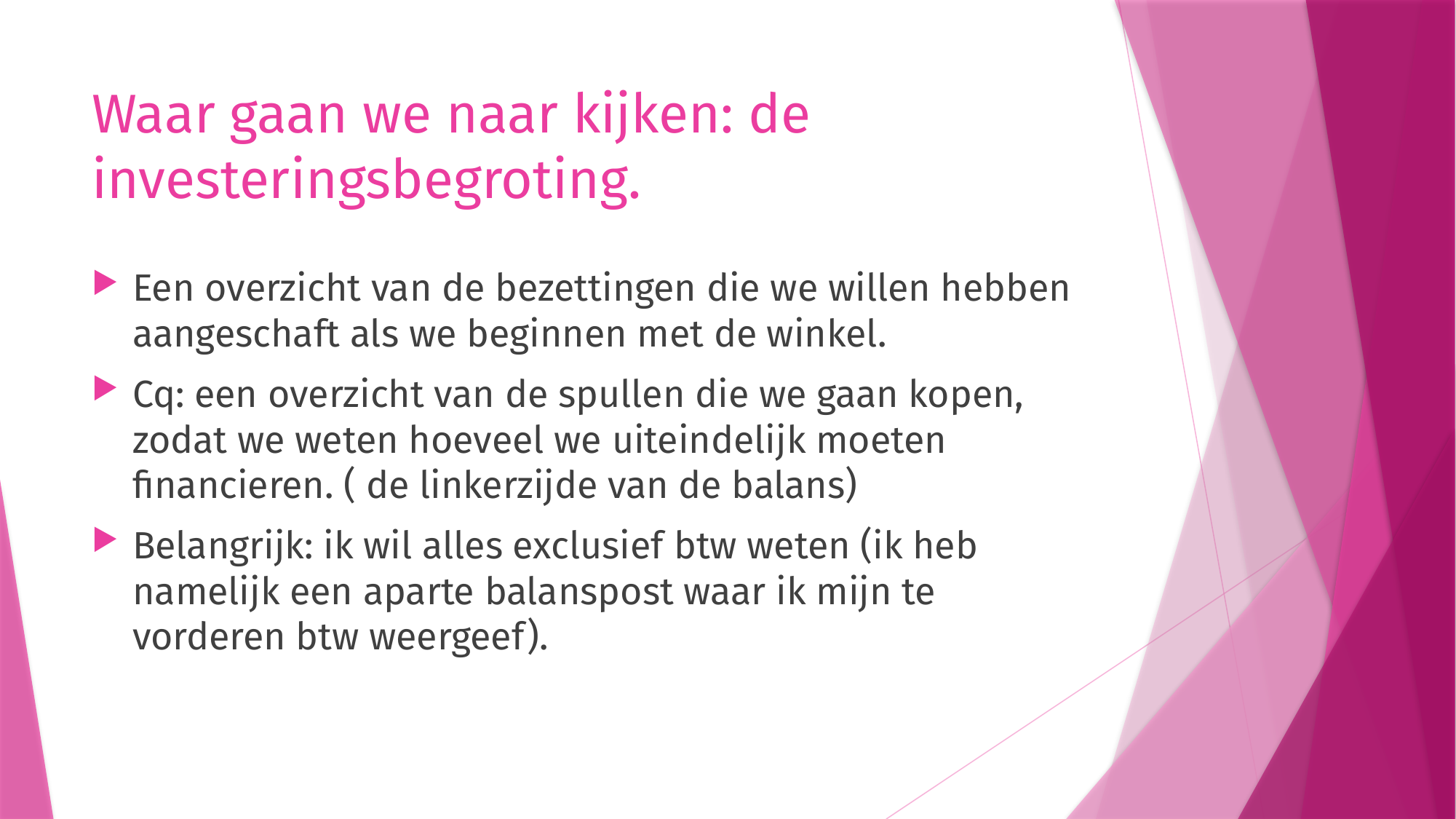

# Waar gaan we naar kijken: de investeringsbegroting.
Een overzicht van de bezettingen die we willen hebben aangeschaft als we beginnen met de winkel.
Cq: een overzicht van de spullen die we gaan kopen, zodat we weten hoeveel we uiteindelijk moeten financieren. ( de linkerzijde van de balans)
Belangrijk: ik wil alles exclusief btw weten (ik heb namelijk een aparte balanspost waar ik mijn te vorderen btw weergeef).